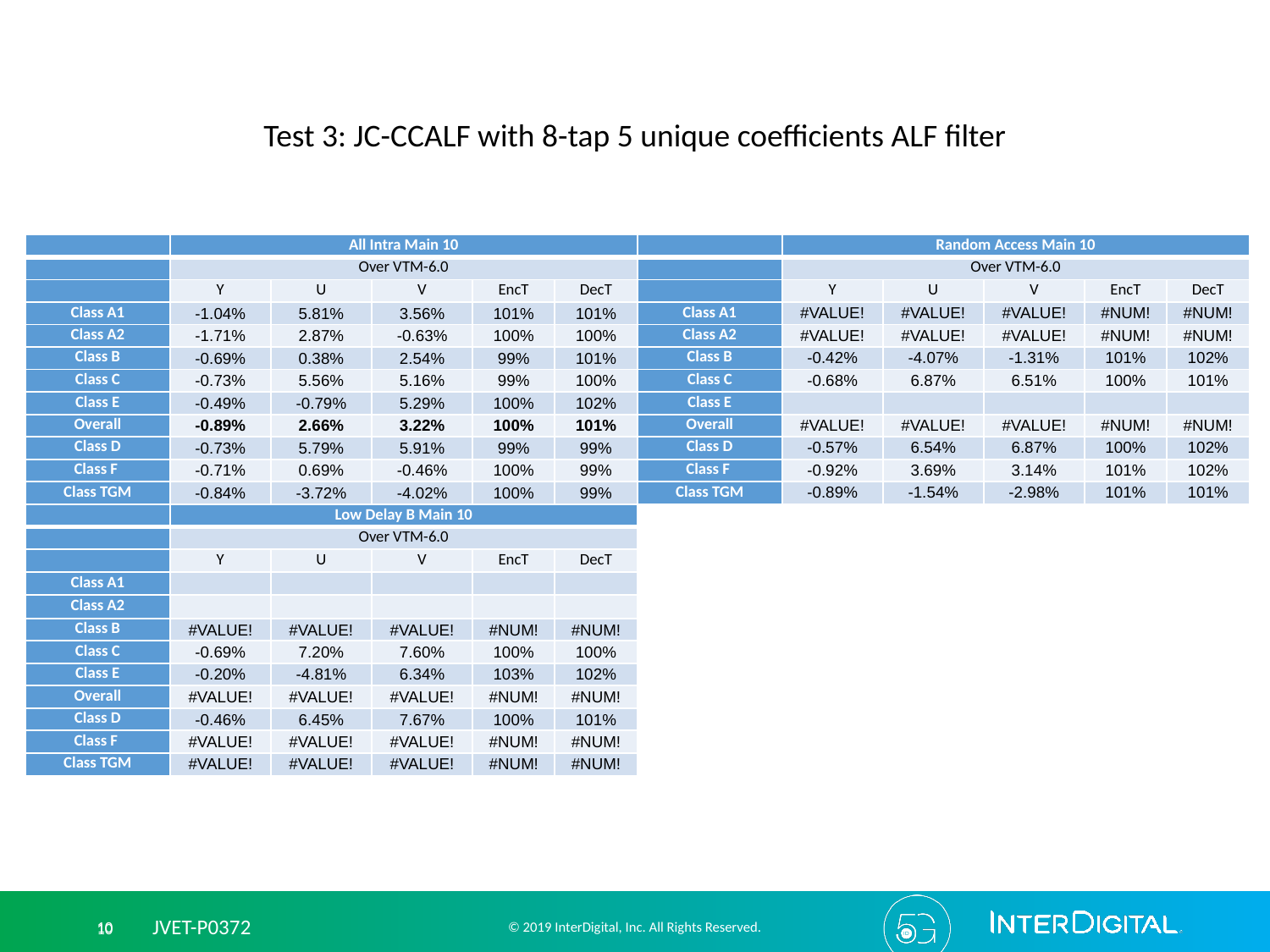

Test 3: JC-CCALF with 8-tap 5 unique coefficients ALF filter
|  | All Intra Main 10 |  |  |  |  |
| --- | --- | --- | --- | --- | --- |
|  | Over VTM-6.0 |  |  |  |  |
|  | Y | U | V | EncT | DecT |
| Class A1 | -1.04% | 5.81% | 3.56% | 101% | 101% |
| Class A2 | -1.71% | 2.87% | -0.63% | 100% | 100% |
| Class B | -0.69% | 0.38% | 2.54% | 99% | 101% |
| Class C | -0.73% | 5.56% | 5.16% | 99% | 100% |
| Class E | -0.49% | -0.79% | 5.29% | 100% | 102% |
| Overall | -0.89% | 2.66% | 3.22% | 100% | 101% |
| Class D | -0.73% | 5.79% | 5.91% | 99% | 99% |
| Class F | -0.71% | 0.69% | -0.46% | 100% | 99% |
| Class TGM | -0.84% | -3.72% | -4.02% | 100% | 99% |
|  | Random Access Main 10 |  |  |  |  |
| --- | --- | --- | --- | --- | --- |
|  | Over VTM-6.0 |  |  |  |  |
|  | Y | U | V | EncT | DecT |
| Class A1 | #VALUE! | #VALUE! | #VALUE! | #NUM! | #NUM! |
| Class A2 | #VALUE! | #VALUE! | #VALUE! | #NUM! | #NUM! |
| Class B | -0.42% | -4.07% | -1.31% | 101% | 102% |
| Class C | -0.68% | 6.87% | 6.51% | 100% | 101% |
| Class E |  |  |  |  |  |
| Overall | #VALUE! | #VALUE! | #VALUE! | #NUM! | #NUM! |
| Class D | -0.57% | 6.54% | 6.87% | 100% | 102% |
| Class F | -0.92% | 3.69% | 3.14% | 101% | 102% |
| Class TGM | -0.89% | -1.54% | -2.98% | 101% | 101% |
|  | Low Delay B Main 10 |  |  |  |  |
| --- | --- | --- | --- | --- | --- |
|  | Over VTM-6.0 |  |  |  |  |
|  | Y | U | V | EncT | DecT |
| Class A1 |  |  |  |  |  |
| Class A2 |  |  |  |  |  |
| Class B | #VALUE! | #VALUE! | #VALUE! | #NUM! | #NUM! |
| Class C | -0.69% | 7.20% | 7.60% | 100% | 100% |
| Class E | -0.20% | -4.81% | 6.34% | 103% | 102% |
| Overall | #VALUE! | #VALUE! | #VALUE! | #NUM! | #NUM! |
| Class D | -0.46% | 6.45% | 7.67% | 100% | 101% |
| Class F | #VALUE! | #VALUE! | #VALUE! | #NUM! | #NUM! |
| Class TGM | #VALUE! | #VALUE! | #VALUE! | #NUM! | #NUM! |
© 2019 InterDigital, Inc. All Rights Reserved.

10           JVET-P0372
10